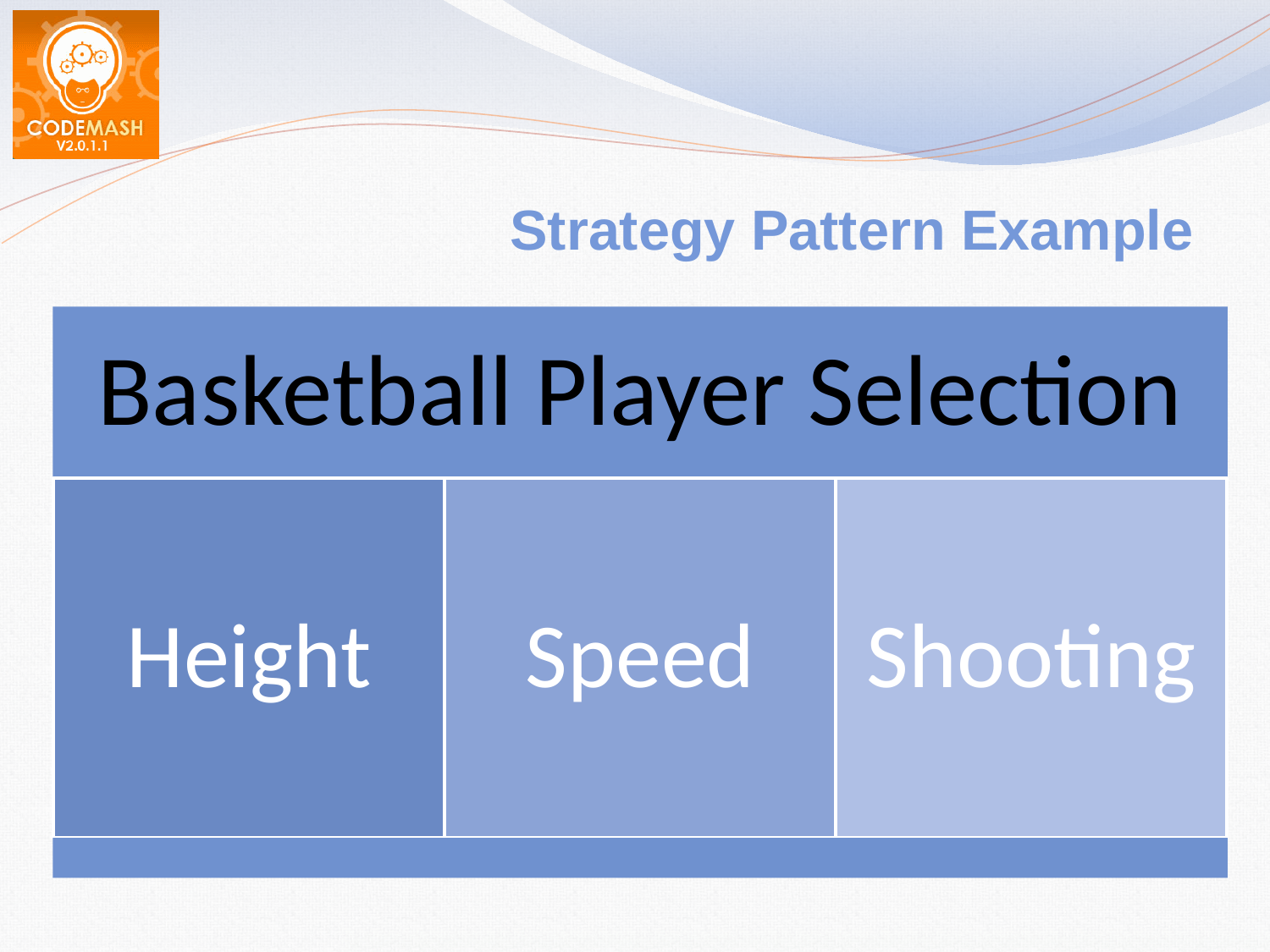

# Strategy Pattern Example
Basketball Player Selection
Height
Speed
Shooting